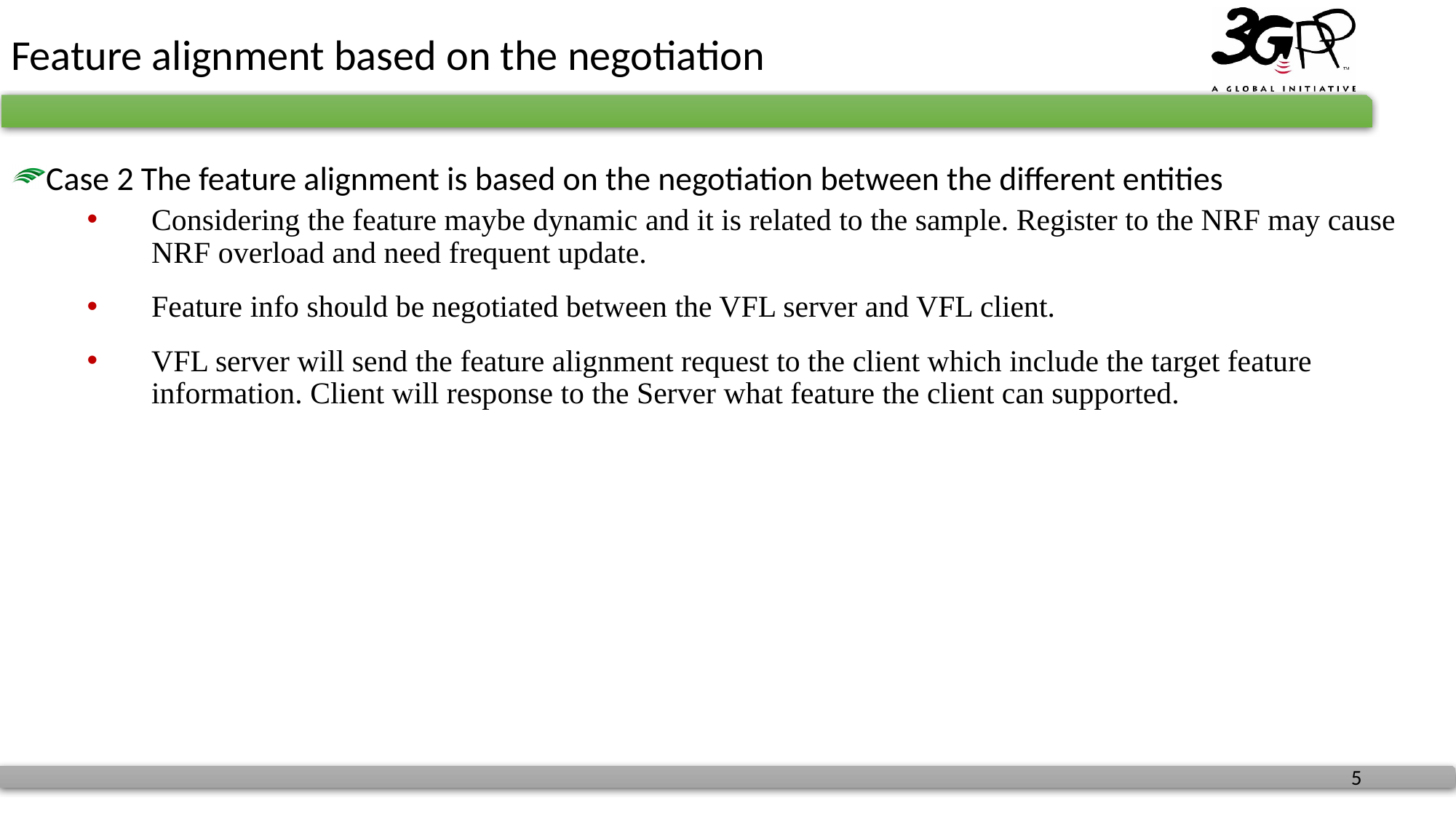

# Feature alignment based on the negotiation
Case 2 The feature alignment is based on the negotiation between the different entities
Considering the feature maybe dynamic and it is related to the sample. Register to the NRF may cause NRF overload and need frequent update.
Feature info should be negotiated between the VFL server and VFL client.
VFL server will send the feature alignment request to the client which include the target feature information. Client will response to the Server what feature the client can supported.